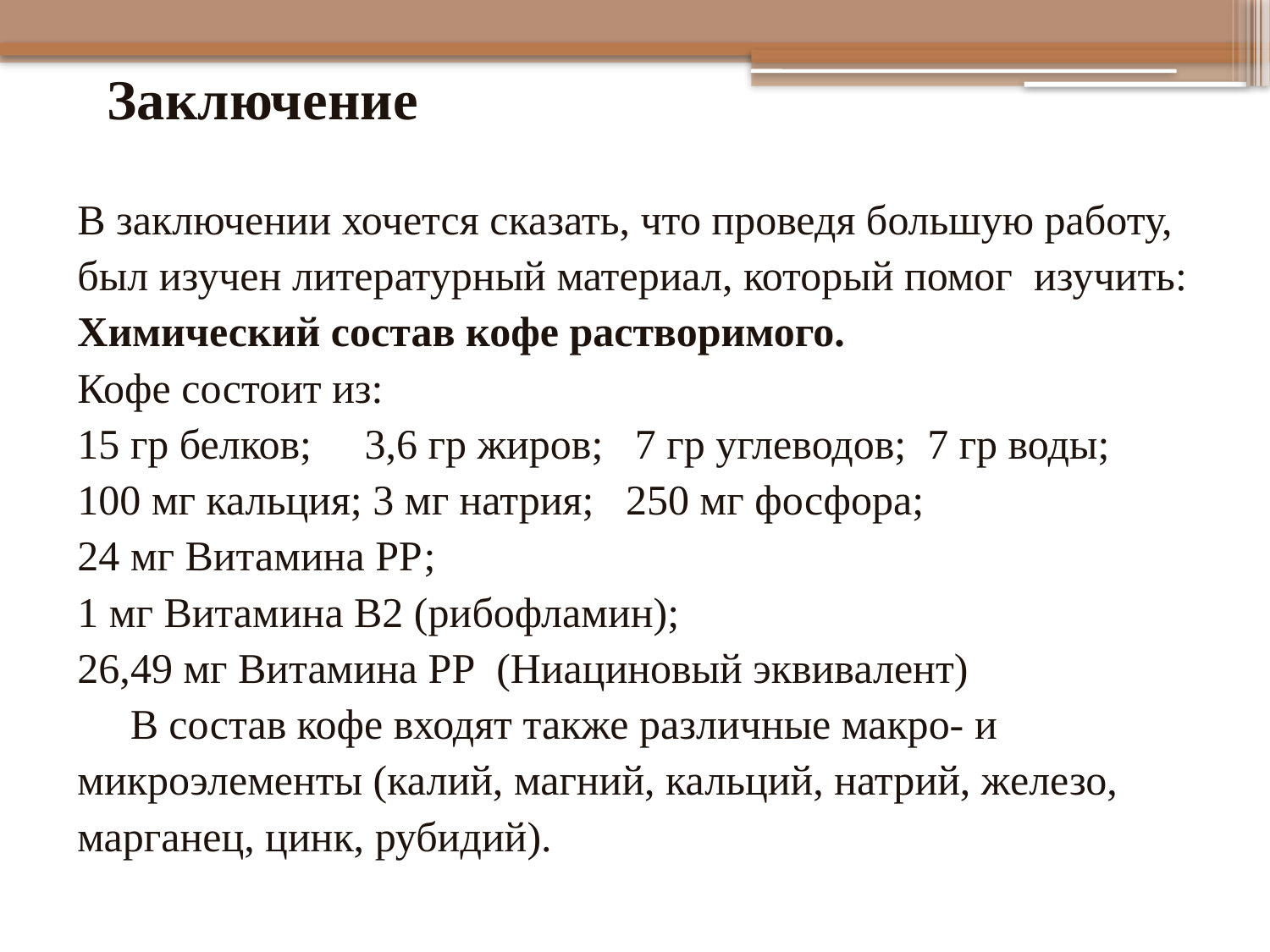

# Заключение
В заключении хочется сказать, что проведя большую работу,
был изучен литературный материал, который помог  изучить:
Химический состав кофе растворимого.
Кофе состоит из:
15 гр белков;     3,6 гр жиров;   7 гр углеводов;  7 гр воды;
100 мг кальция; 3 мг натрия;   250 мг фосфора;
24 мг Витамина РР;
1 мг Витамина В2 (рибофламин);
26,49 мг Витамина РР  (Ниациновый эквивалент)
     В состав кофе входят также различные макро- и
микроэлементы (калий, магний, кальций, натрий, железо,
марганец, цинк, рубидий).